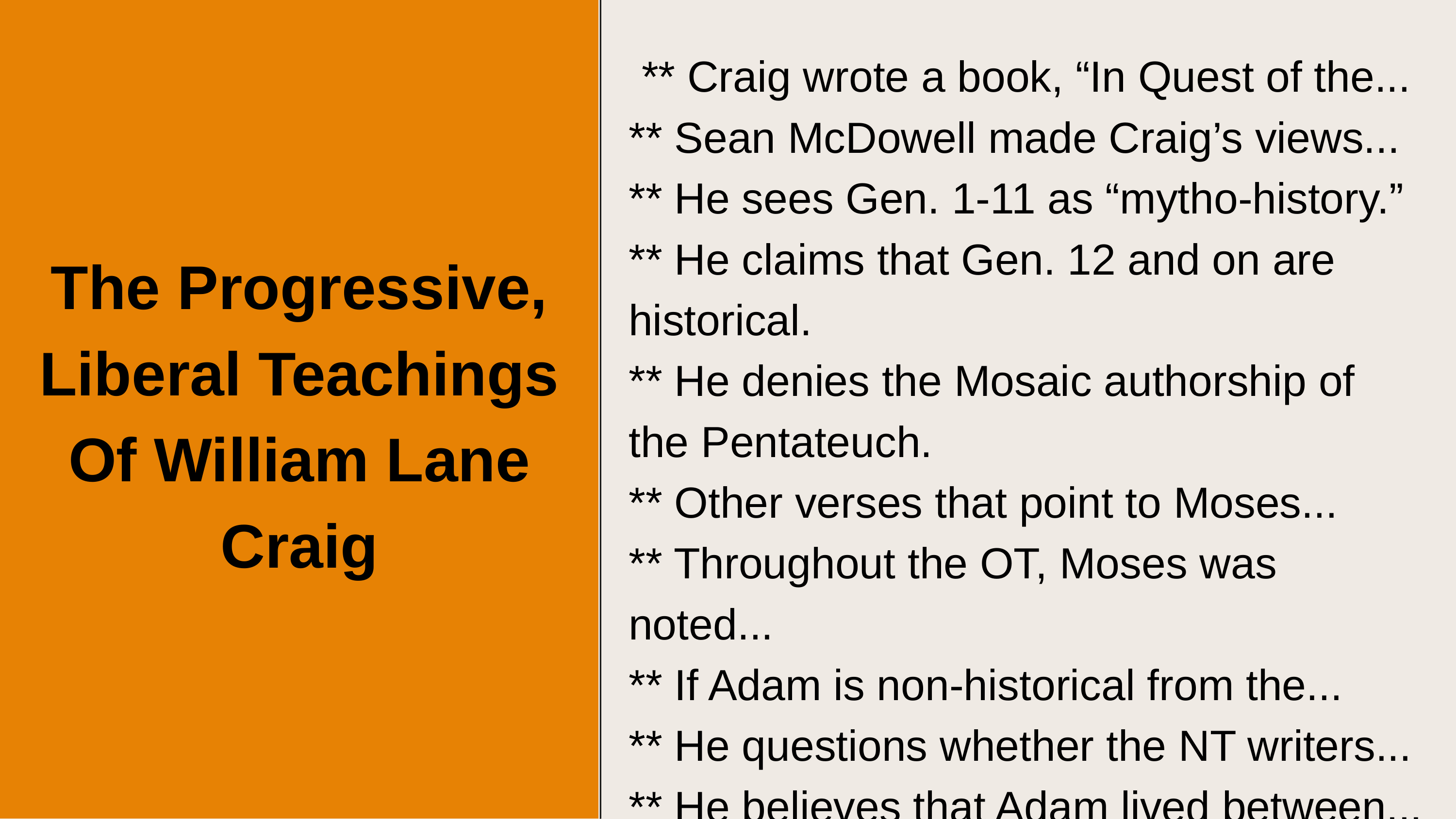

** Craig wrote a book, “In Quest of the...
** Sean McDowell made Craig’s views...
** He sees Gen. 1-11 as “mytho-history.”
** He claims that Gen. 12 and on are historical.
** He denies the Mosaic authorship of the Pentateuch.
** Other verses that point to Moses...
** Throughout the OT, Moses was noted...
** If Adam is non-historical from the...
** He questions whether the NT writers...
** He believes that Adam lived between...
The Progressive, Liberal Teachings Of William Lane Craig